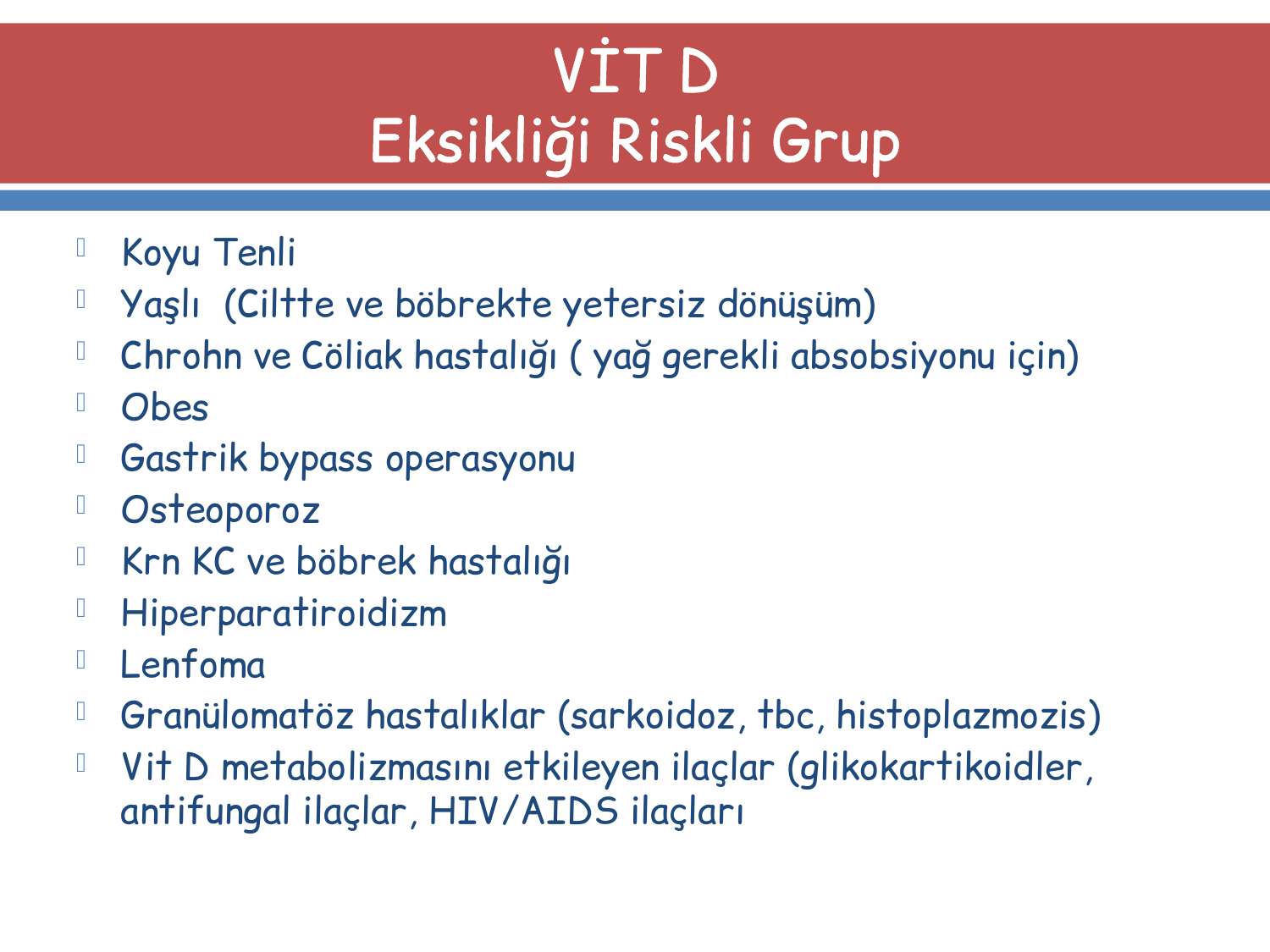

# VİT D Eksikliği Riskli Grup
Koyu Tenli
Yaşlı  (Ciltte ve böbrekte yetersiz dönüşüm)
Chrohn ve Cöliak hastalığı ( yağ gerekli absobsiyonu için)
Obes
Gastrik bypass operasyonu
Osteoporoz
Krn KC ve böbrek hastalığı
Hiperparatiroidizm
Lenfoma
Granülomatöz hastalıklar (sarkoidoz, tbc, histoplazmozis)
Vit D metabolizmasını etkileyen ilaçlar (glikokartikoidler, antifungal ilaçlar, HIV/AIDS ilaçları